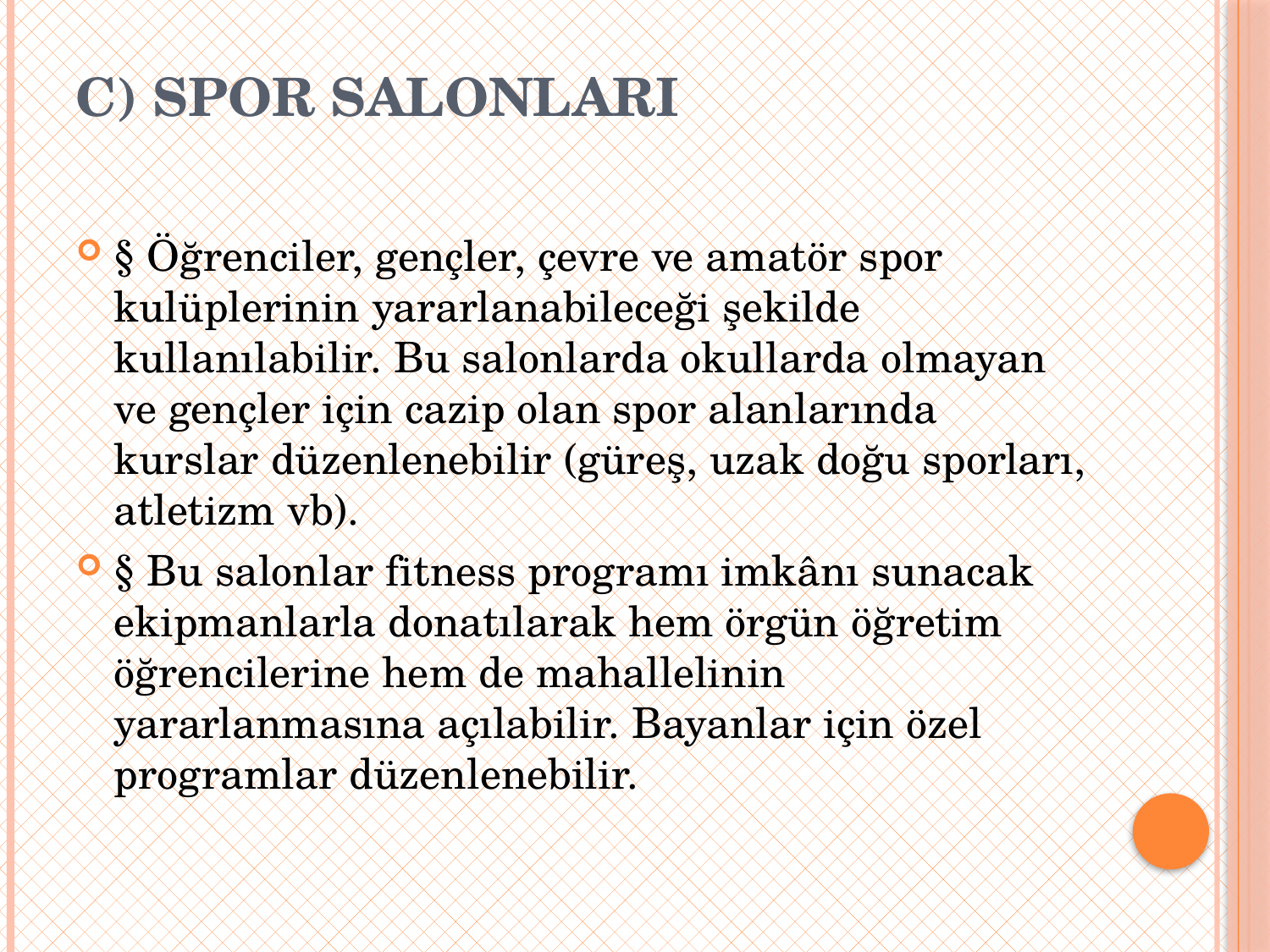

# c) Spor Salonları
§ Öğrenciler, gençler, çevre ve amatör spor kulüplerinin yararlanabileceği şekilde kullanılabilir. Bu salonlarda okullarda olmayan ve gençler için cazip olan spor alanlarında kurslar düzenlenebilir (güreş, uzak doğu sporları, atletizm vb).
§ Bu salonlar fitness programı imkânı sunacak ekipmanlarla donatılarak hem örgün öğretim öğrencilerine hem de mahallelinin yararlanmasına açılabilir. Bayanlar için özel programlar düzenlenebilir.